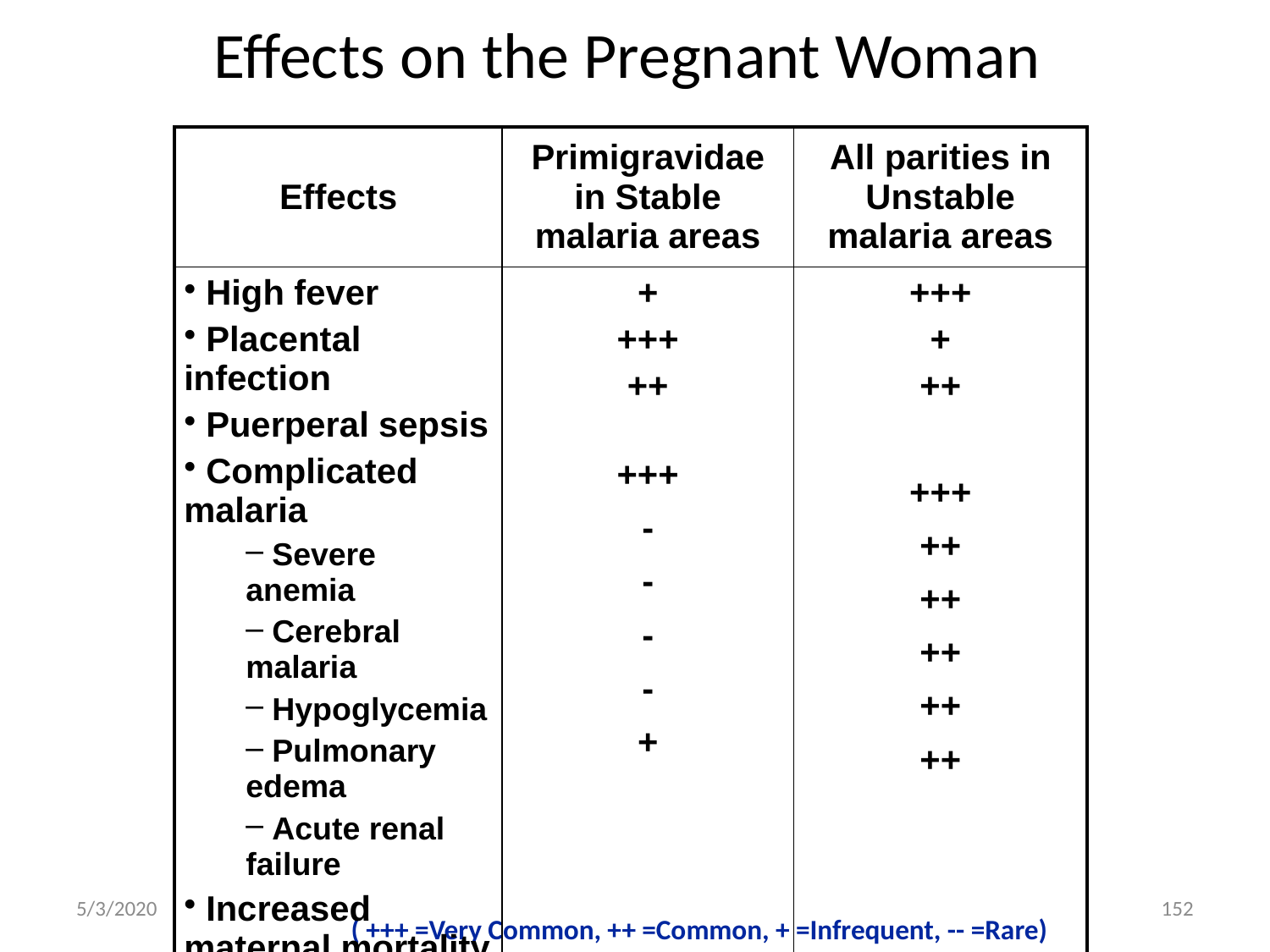

# Effects on the Pregnant Woman
| Effects | Primigravidae in Stable malaria areas | All parities in Unstable malaria areas |
| --- | --- | --- |
| High fever Placental infection Puerperal sepsis Complicated malaria Severe anemia Cerebral malaria Hypoglycemia Pulmonary edema Acute renal failure Increased maternal mortality | + +++ ++ +++ - - - - + | +++ + ++ +++ ++ ++ ++ ++ ++ |
5/3/2020
152
( +++ =Very Common, ++ =Common, + =Infrequent, -- =Rare)